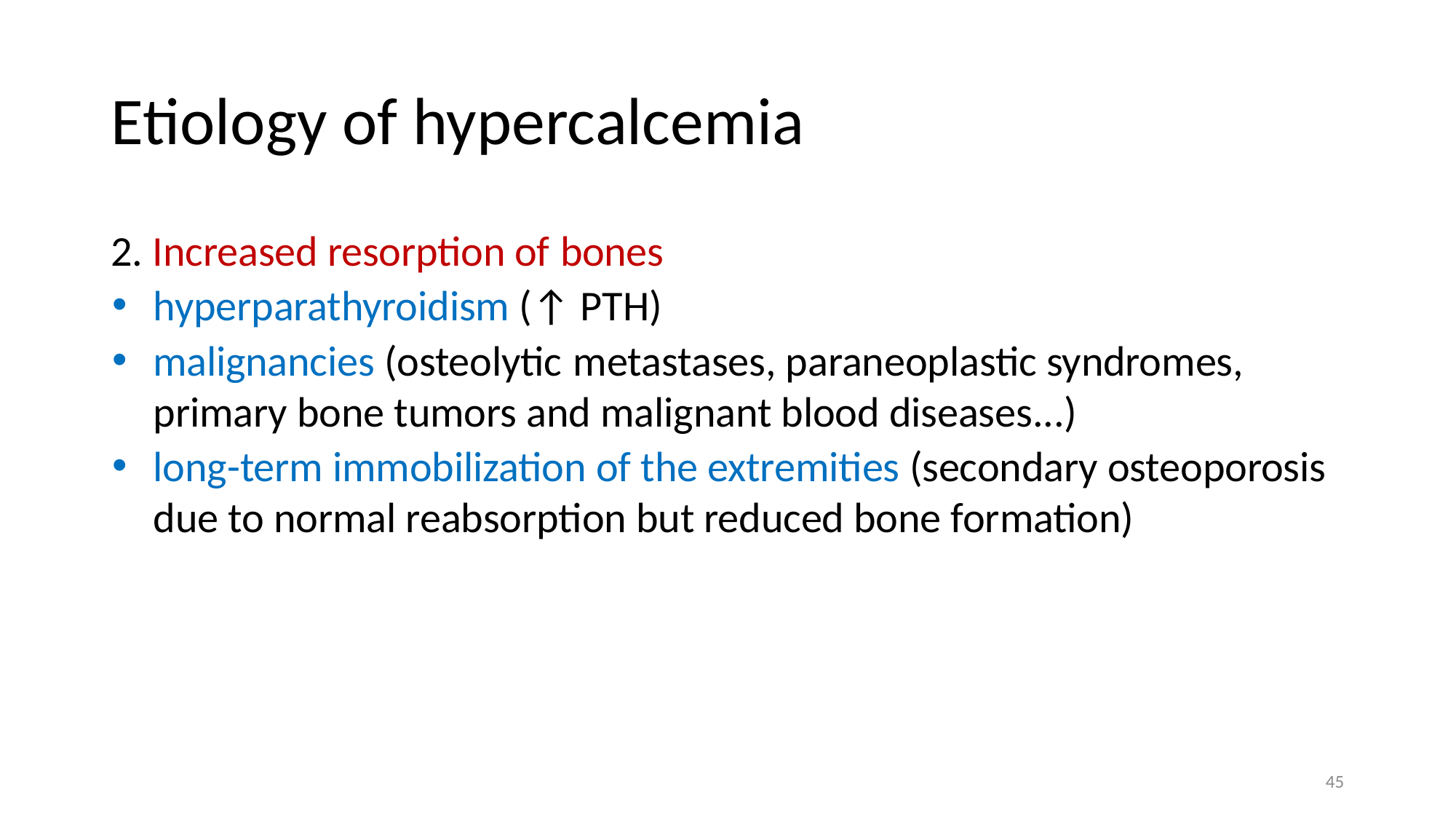

# Etiology of hypercalcemia
2. Increased resorption of bones
hyperparathyroidism (↑ PTH)
malignancies (osteolytic metastases, paraneoplastic syndromes, primary bone tumors and malignant blood diseases...)
long-term immobilization of the extremities (secondary osteoporosis due to normal reabsorption but reduced bone formation)
45